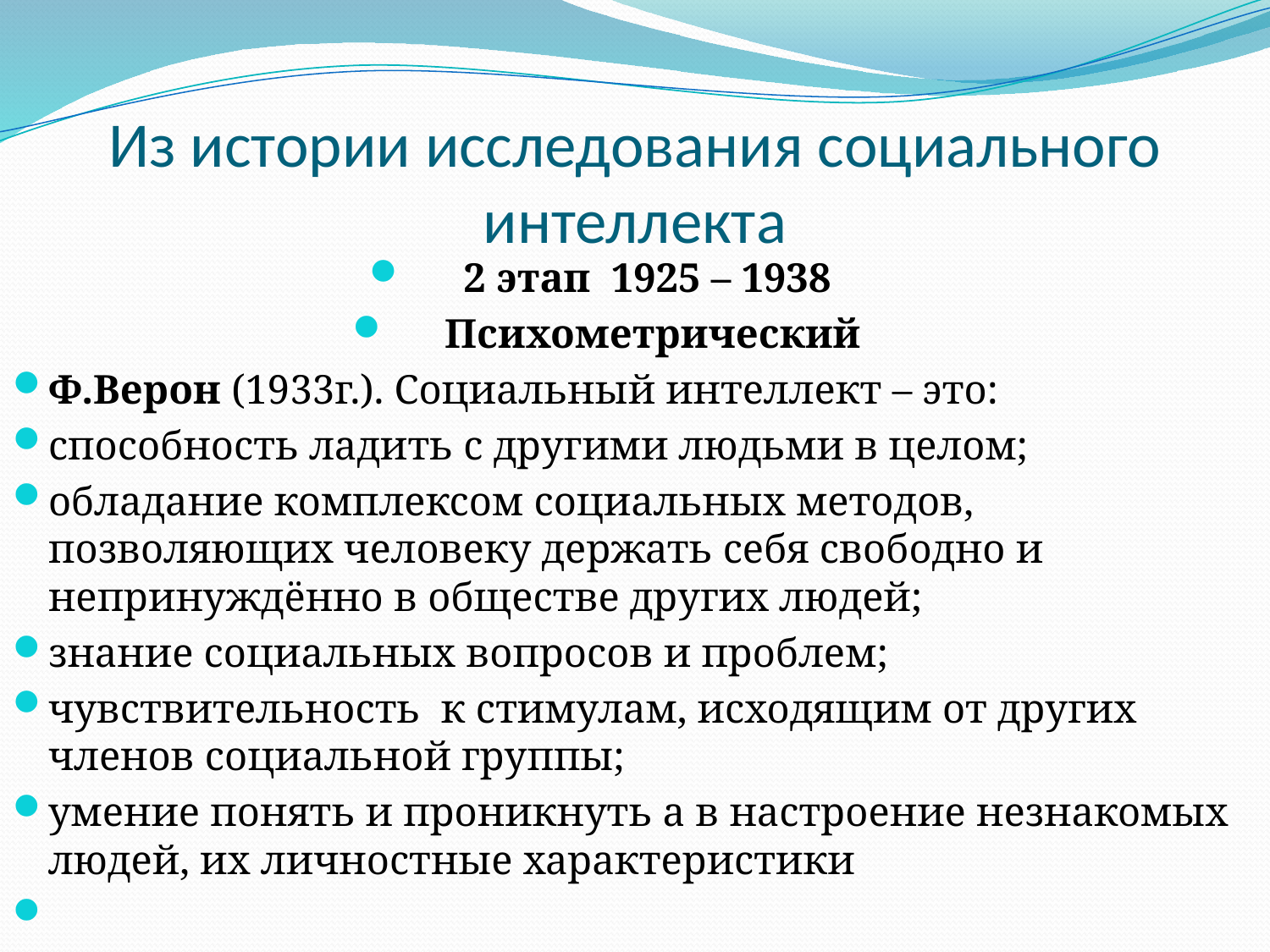

# Из истории исследования социального интеллекта
2 этап  1925 – 1938
Психометрический
Ф.Верон (1933г.). Социальный интеллект – это:
способность ладить с другими людьми в целом;
обладание комплексом социальных методов, позволяющих человеку держать себя свободно и непринуждённо в обществе других людей;
знание социальных вопросов и проблем;
чувствительность  к стимулам, исходящим от других членов социальной группы;
умение понять и проникнуть а в настроение незнакомых людей, их личностные характеристики